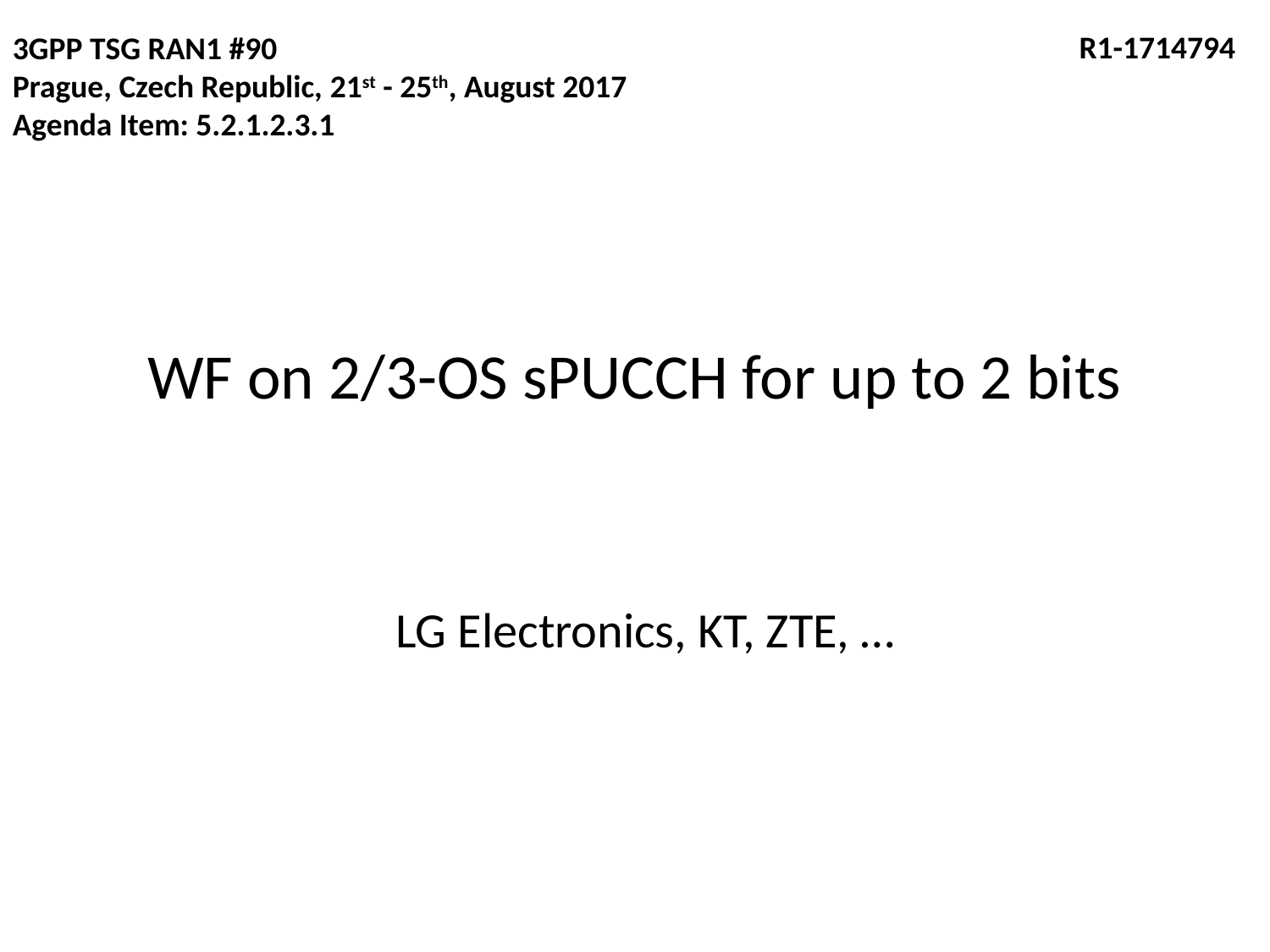

3GPP TSG RAN1 #90
Prague, Czech Republic, 21st - 25th, August 2017
Agenda Item: 5.2.1.2.3.1

 R1-1714794
# WF on 2/3-OS sPUCCH for up to 2 bits
LG Electronics, KT, ZTE, …